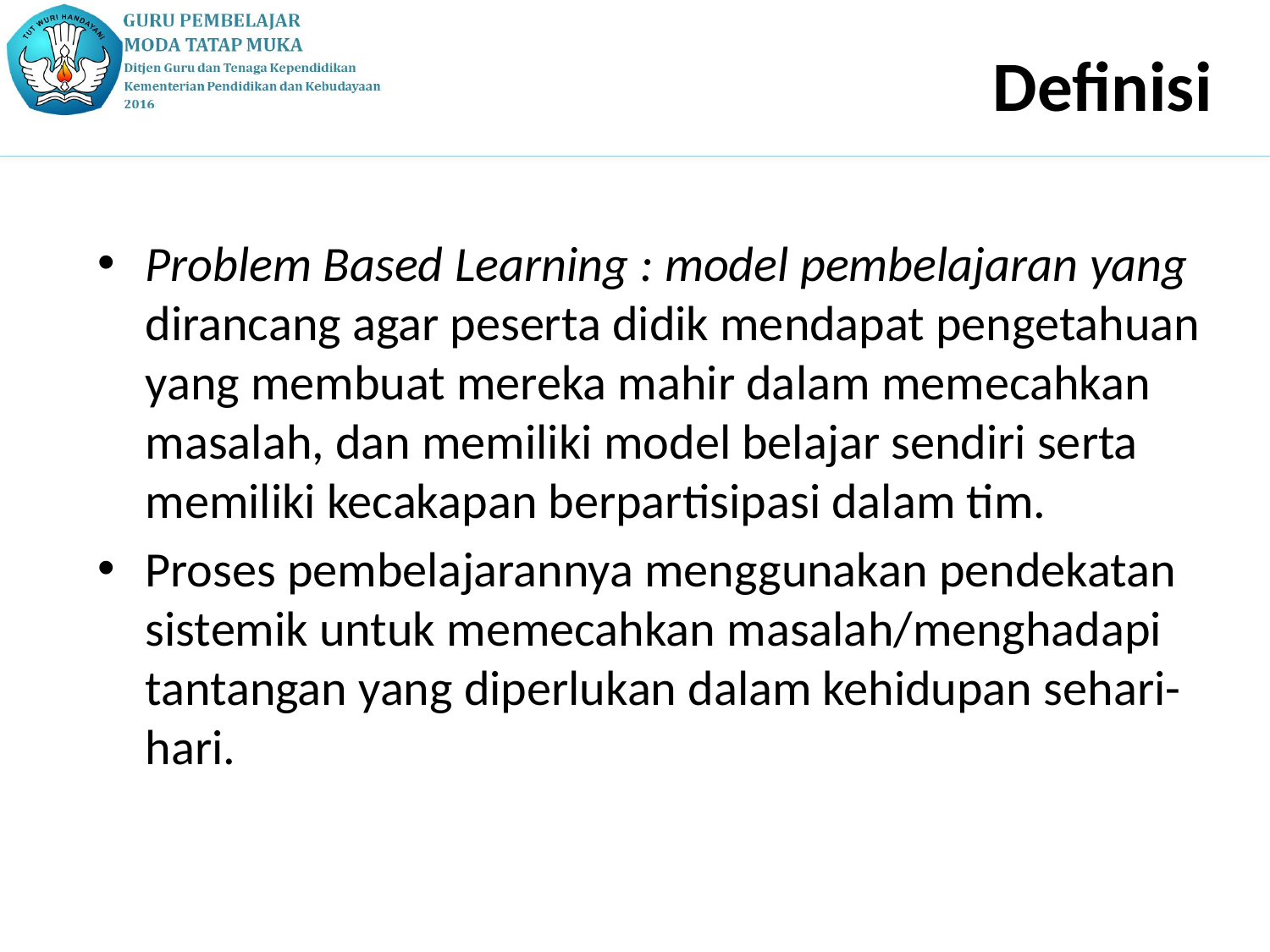

# Definisi
Problem Based Learning : model pembelajaran yang dirancang agar peserta didik mendapat pengetahuan yang membuat mereka mahir dalam memecahkan masalah, dan memiliki model belajar sendiri serta memiliki kecakapan berpartisipasi dalam tim.
Proses pembelajarannya menggunakan pendekatan sistemik untuk memecahkan masalah/menghadapi tantangan yang diperlukan dalam kehidupan sehari-hari.